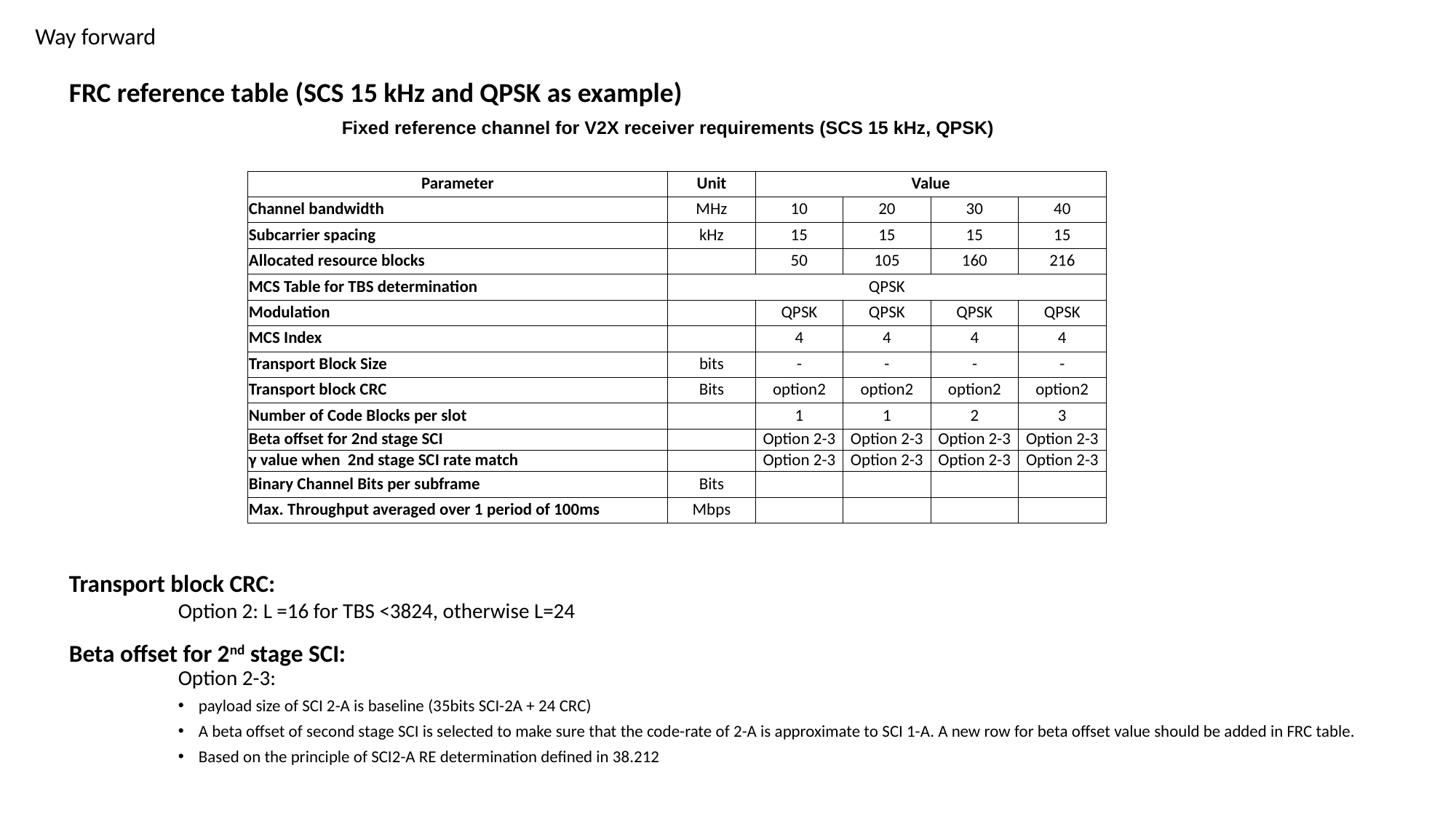

# Way forward
FRC reference table (SCS 15 kHz and QPSK as example)

Transport block CRC:
	Option 2: L =16 for TBS <3824, otherwise L=24
Beta offset for 2nd stage SCI:
Option 2-3:
payload size of SCI 2-A is baseline (35bits SCI-2A + 24 CRC)
A beta offset of second stage SCI is selected to make sure that the code-rate of 2-A is approximate to SCI 1-A. A new row for beta offset value should be added in FRC table.
Based on the principle of SCI2-A RE determination defined in 38.212

Fixed reference channel for V2X receiver requirements (SCS 15 kHz, QPSK)
| Parameter | Unit | Value |  |  |  |
| --- | --- | --- | --- | --- | --- |
| Channel bandwidth | MHz | 10 | 20 | 30 | 40 |
| Subcarrier spacing | kHz | 15 | 15 | 15 | 15 |
| Allocated resource blocks |  | 50 | 105 | 160 | 216 |
| MCS Table for TBS determination | QPSK |  |  |  |  |
| Modulation |  | QPSK | QPSK | QPSK | QPSK |
| MCS Index |  | 4 | 4 | 4 | 4 |
| Transport Block Size | bits | - | - | - | - |
| Transport block CRC | Bits | option2 | option2 | option2 | option2 |
| Number of Code Blocks per slot |  | 1 | 1 | 2 | 3 |
| Beta offset for 2nd stage SCI |  | Option 2-3 | Option 2-3 | Option 2-3 | Option 2-3 |
| γ value when 2nd stage SCI rate match |  | Option 2-3 | Option 2-3 | Option 2-3 | Option 2-3 |
| Binary Channel Bits per subframe | Bits |  |  |  |  |
| Max. Throughput averaged over 1 period of 100ms | Mbps |  |  |  |  |